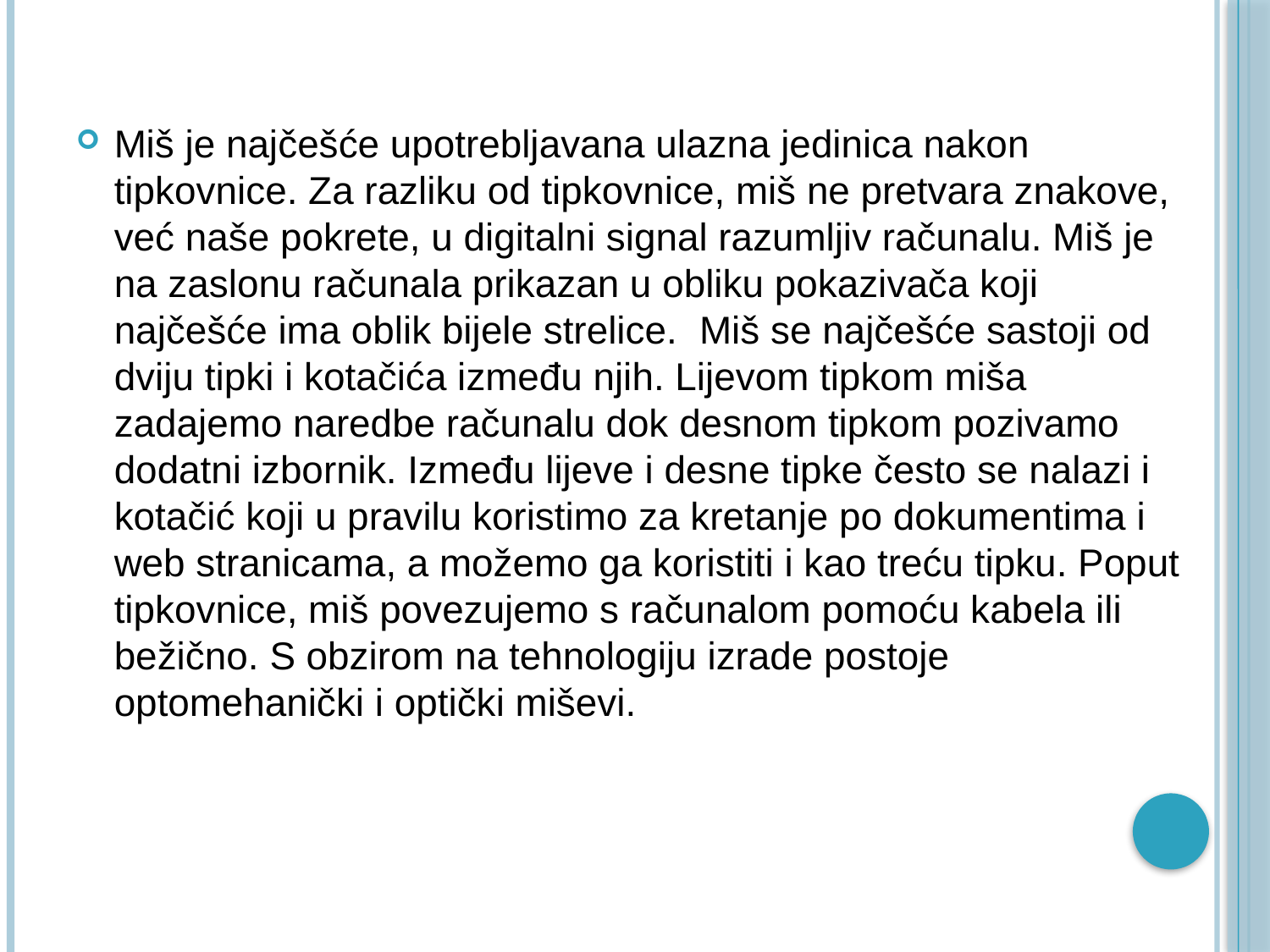

Miš je najčešće upotrebljavana ulazna jedinica nakon tipkovnice. Za razliku od tipkovnice, miš ne pretvara znakove, već naše pokrete, u digitalni signal razumljiv računalu. Miš je na zaslonu računala prikazan u obliku pokazivača koji najčešće ima oblik bijele strelice.  Miš se najčešće sastoji od dviju tipki i kotačića između njih. Lijevom tipkom miša zadajemo naredbe računalu dok desnom tipkom pozivamo dodatni izbornik. Između lijeve i desne tipke često se nalazi i kotačić koji u pravilu koristimo za kretanje po dokumentima i web stranicama, a možemo ga koristiti i kao treću tipku. Poput tipkovnice, miš povezujemo s računalom pomoću kabela ili bežično. S obzirom na tehnologiju izrade postoje optomehanički i optički miševi.